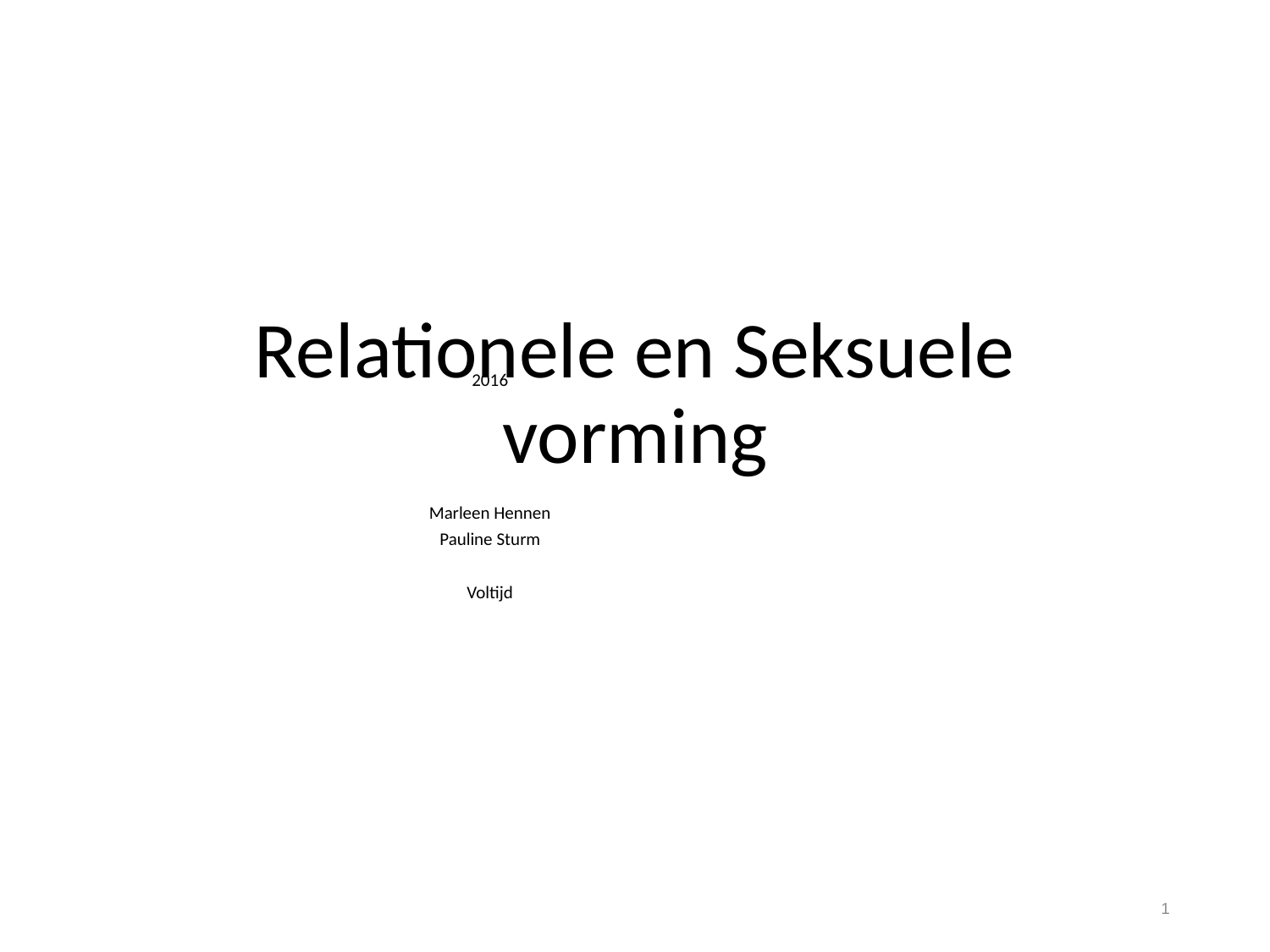

# Relationele en Seksuele vorming
2016

Marleen Hennen
Pauline Sturm

Voltijd

1